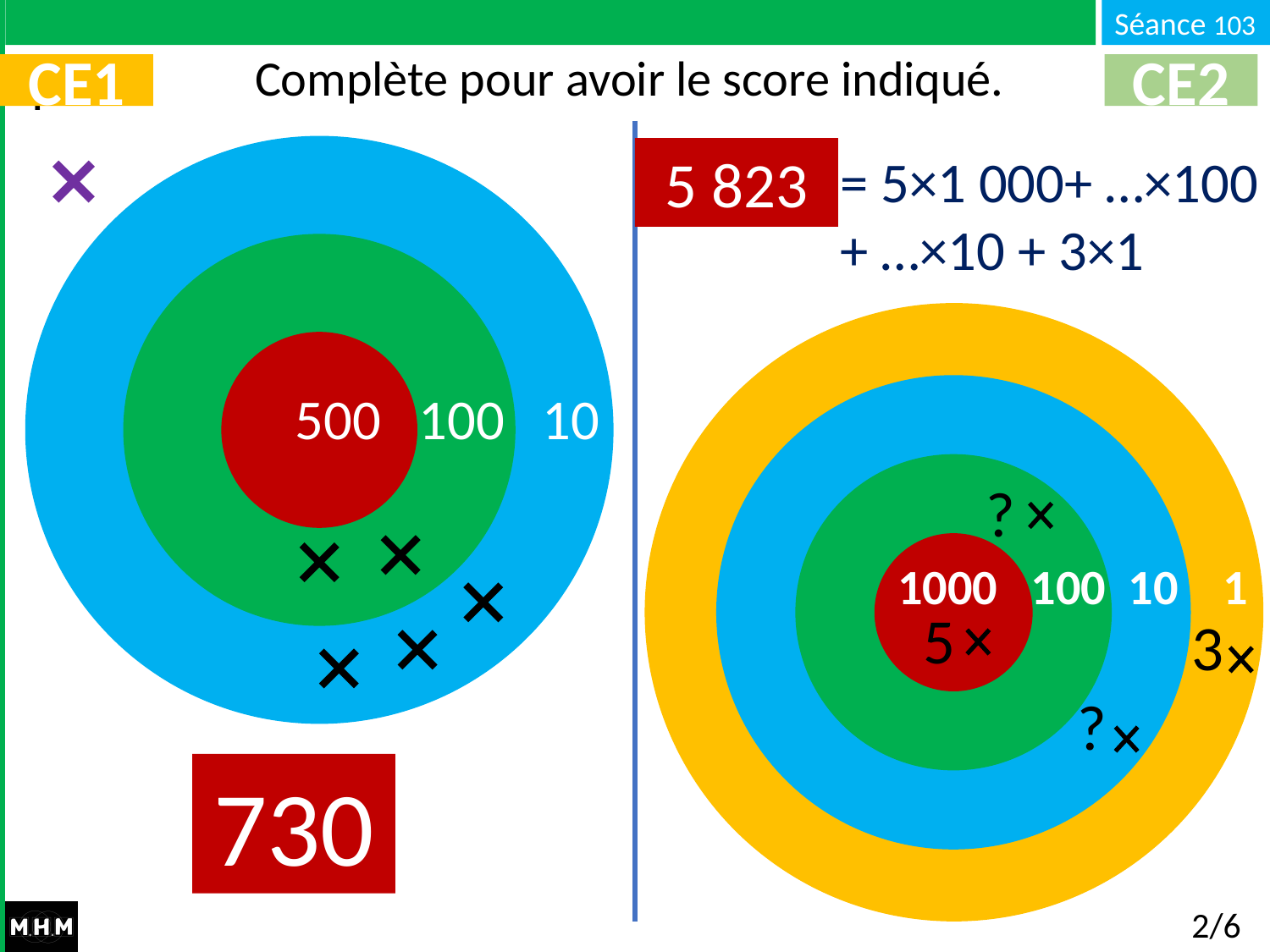

Complète pour avoir le score indiqué.
CE1
CE2

5 823
= 5×1 000+ …×100
+ …×10 + 3×1

 1000   100  10    1
 500   100   10
?

 500   100   10   1

5

3

?

730
2/6